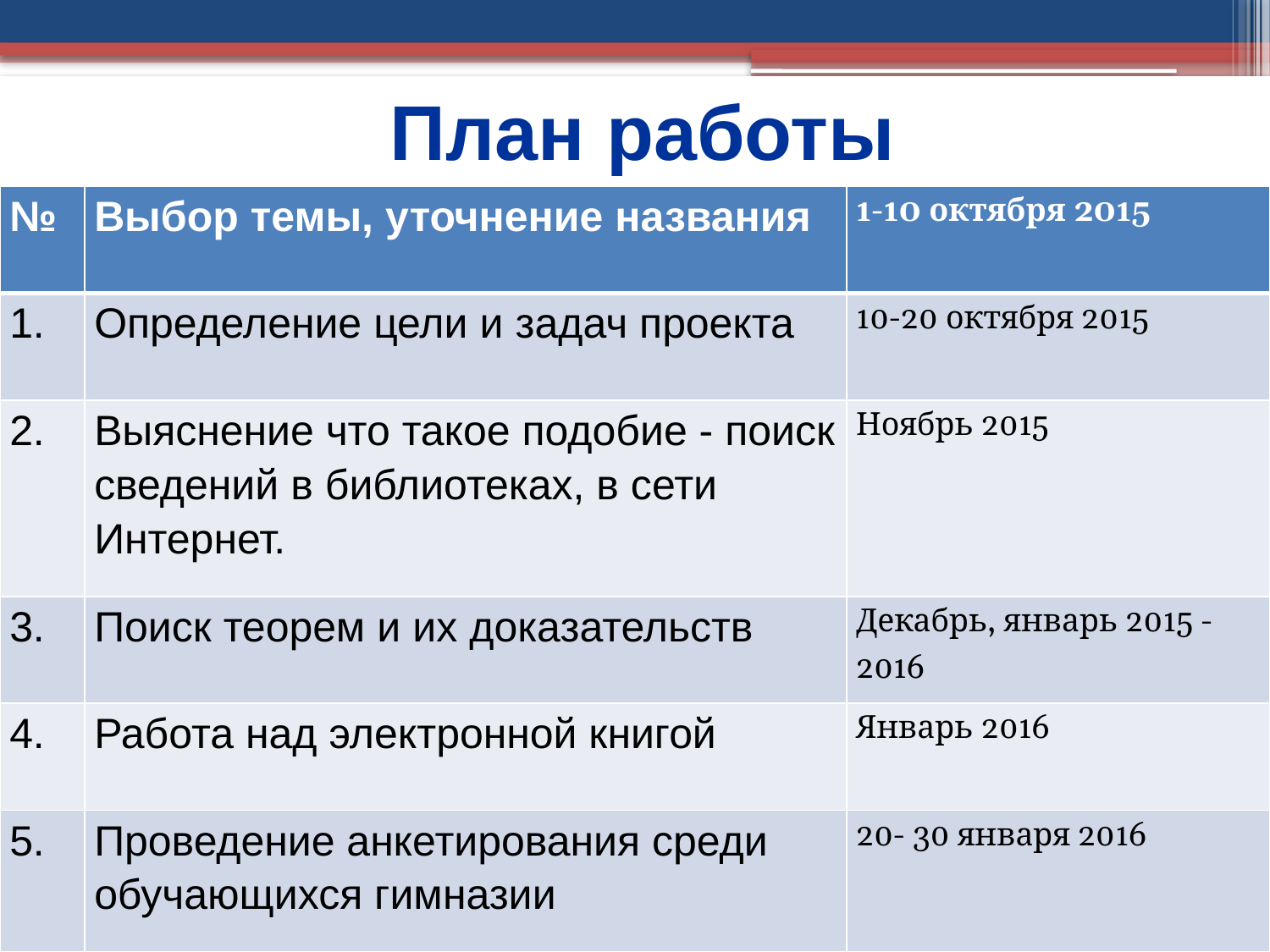

План работы

| № | Выбор темы, уточнение названия | 1-10 октября 2015 |
| --- | --- | --- |
| 1. | Определение цели и задач проекта | 10-20 октября 2015 |
| 2. | Выяснение что такое подобие - поиск сведений в библиотеках, в сети Интернет. | Ноябрь 2015 |
| 3. | Поиск теорем и их доказательств | Декабрь, январь 2015 - 2016 |
| 4. | Работа над электронной книгой | Январь 2016 |
| 5. | Проведение анкетирования среди обучающихся гимназии | 20- 30 января 2016 |